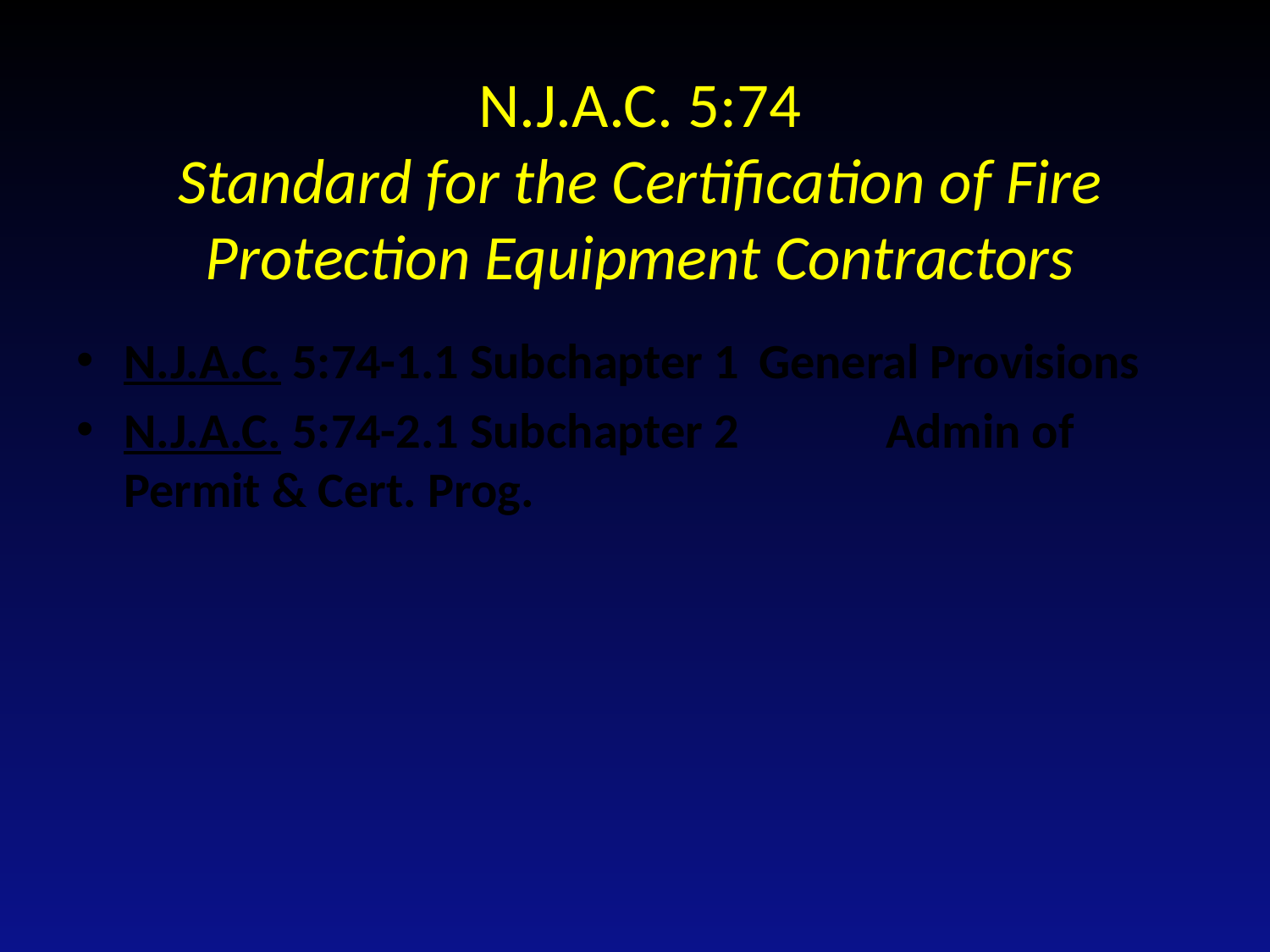

# N.J.A.C. 5:74 Standard for the Certification of Fire Protection Equipment Contractors
N.J.A.C. 5:74-1.1 Subchapter 1	General Provisions
N.J.A.C. 5:74-2.1 Subchapter 2  	Admin of Permit & Cert. Prog.